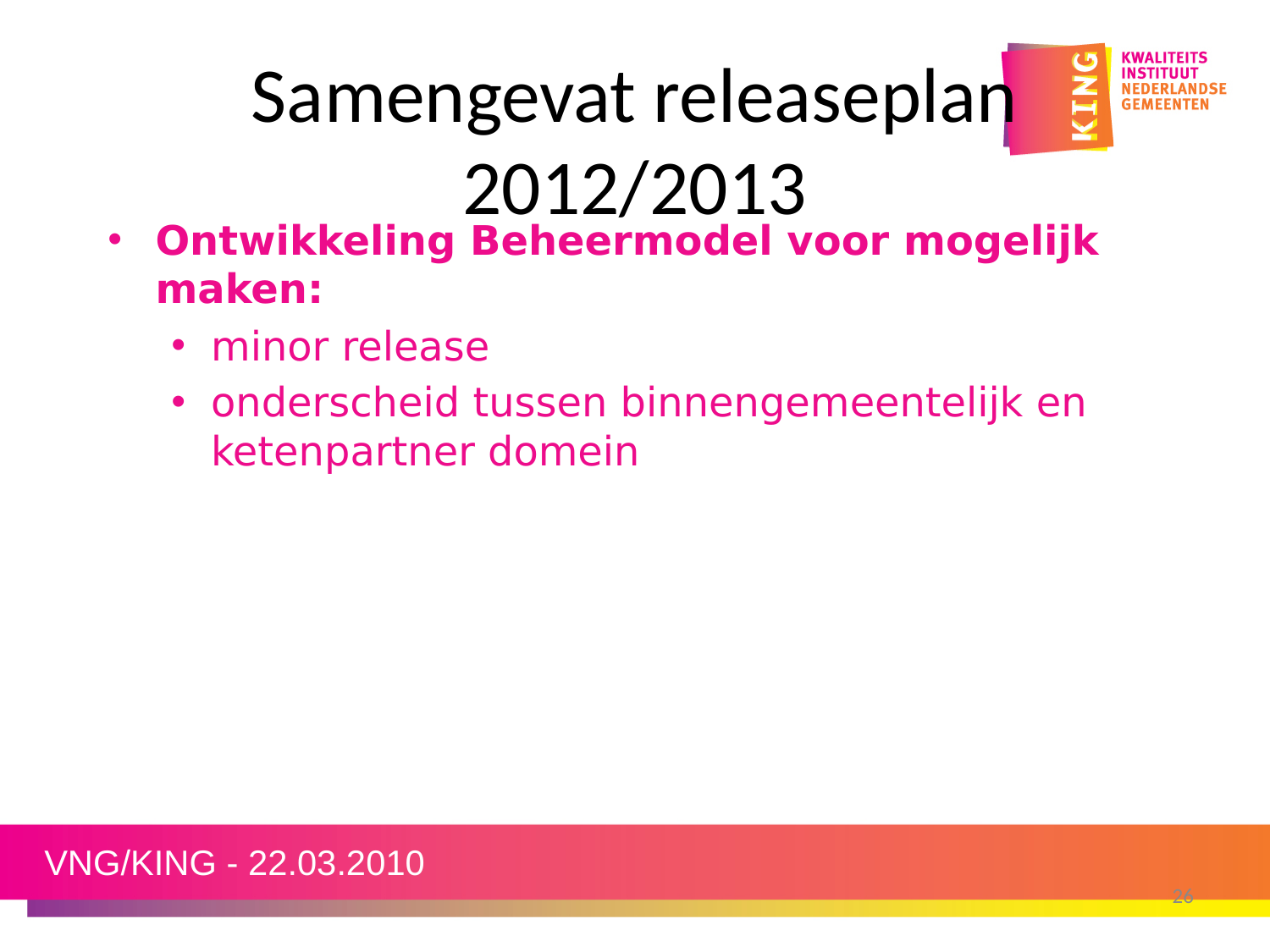

# Samengevat releaseplan 2012/2013
Ontwikkeling Beheermodel voor mogelijk maken:
minor release
onderscheid tussen binnengemeentelijk en ketenpartner domein

VNG/KING - 22.03.2010
26